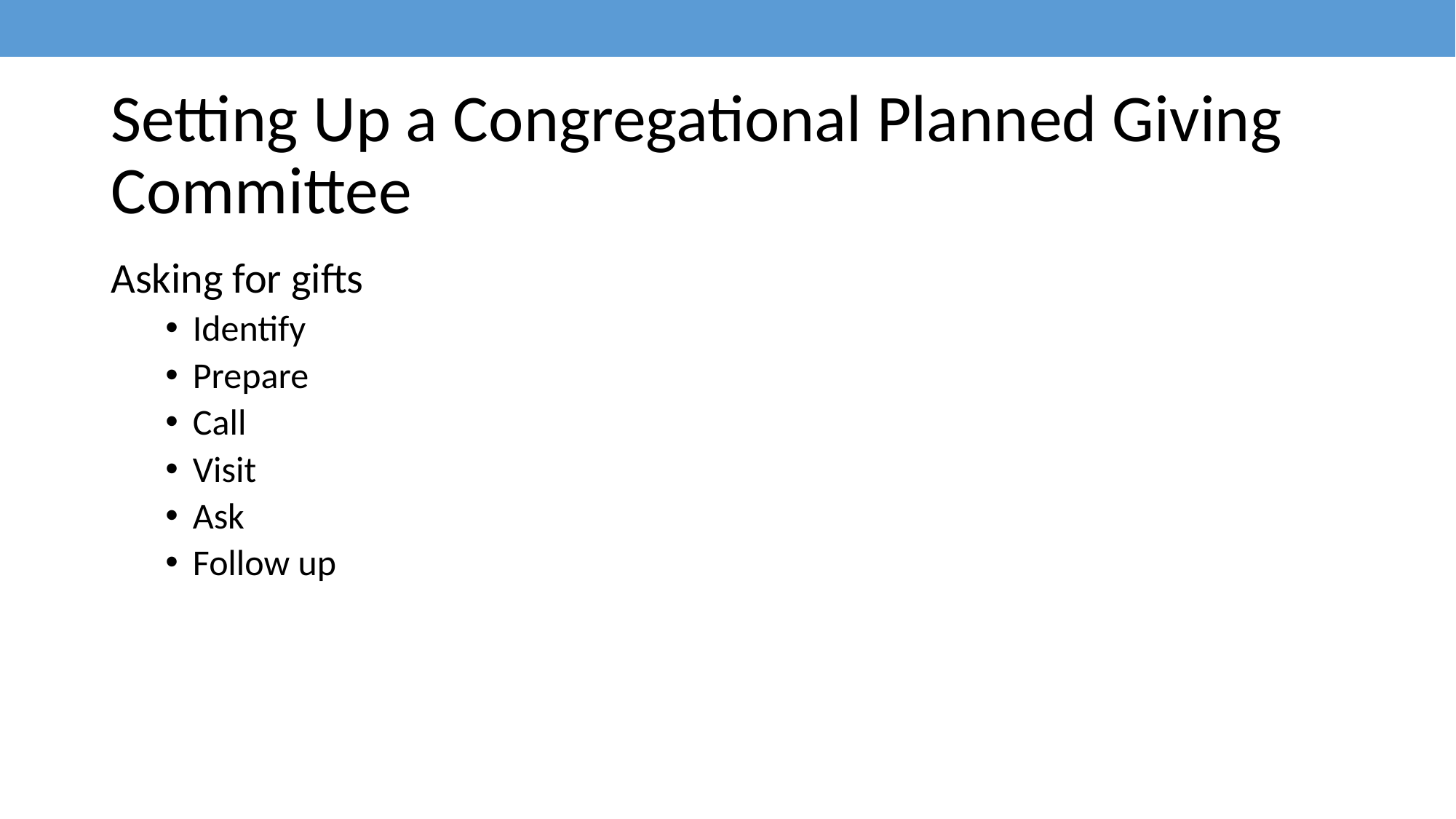

# Setting Up a Congregational Planned Giving Committee
Asking for gifts
Identify
Prepare
Call
Visit
Ask
Follow up